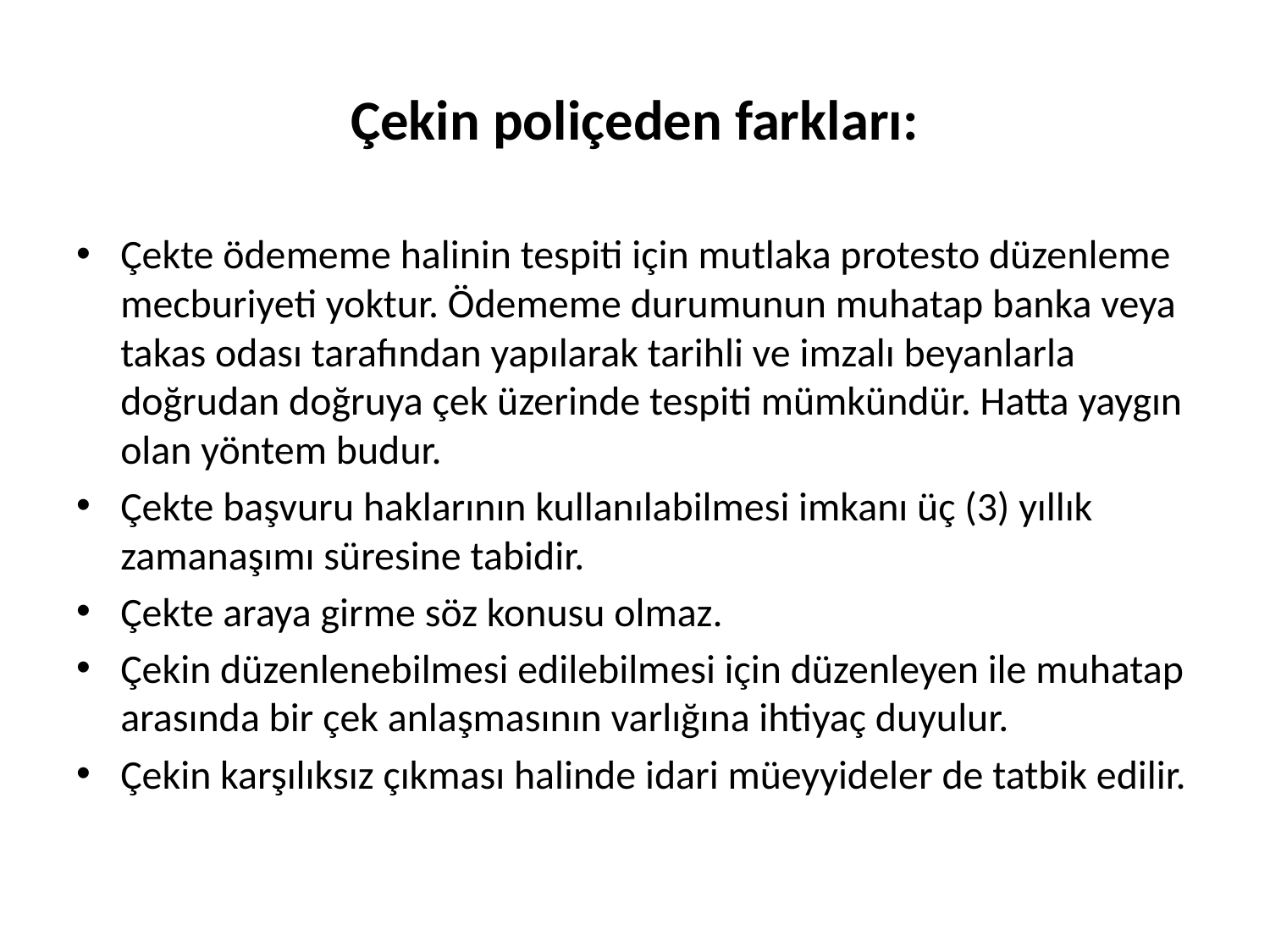

# Çekin poliçeden farkları:
Çekte ödememe halinin tespiti için mutlaka protesto düzenleme mecburiyeti yoktur. Ödememe durumunun muhatap banka veya takas odası tarafından yapılarak tarihli ve imzalı beyanlarla doğrudan doğruya çek üzerinde tespiti mümkündür. Hatta yaygın olan yöntem budur.
Çekte başvuru haklarının kullanılabilmesi imkanı üç (3) yıllık zamanaşımı süresine tabidir.
Çekte araya girme söz konusu olmaz.
Çekin düzenlenebilmesi edilebilmesi için düzenleyen ile muhatap arasında bir çek anlaşmasının varlığına ihtiyaç duyulur.
Çekin karşılıksız çıkması halinde idari müeyyideler de tatbik edilir.